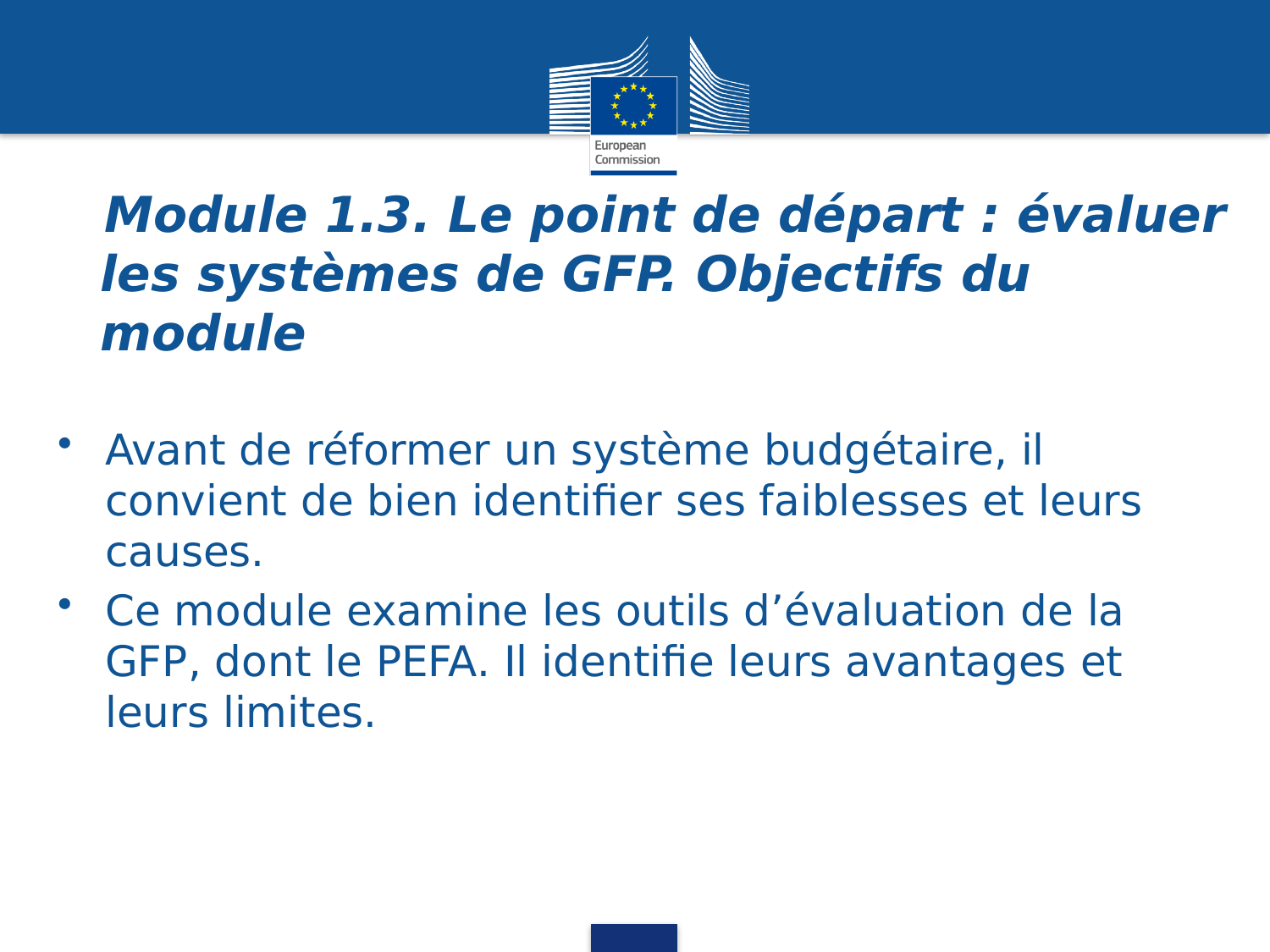

# Module 1.3. Le point de départ : évaluer les systèmes de GFP. Objectifs du module
Avant de réformer un système budgétaire, il convient de bien identifier ses faiblesses et leurs causes.
Ce module examine les outils d’évaluation de la GFP, dont le PEFA. Il identifie leurs avantages et leurs limites.